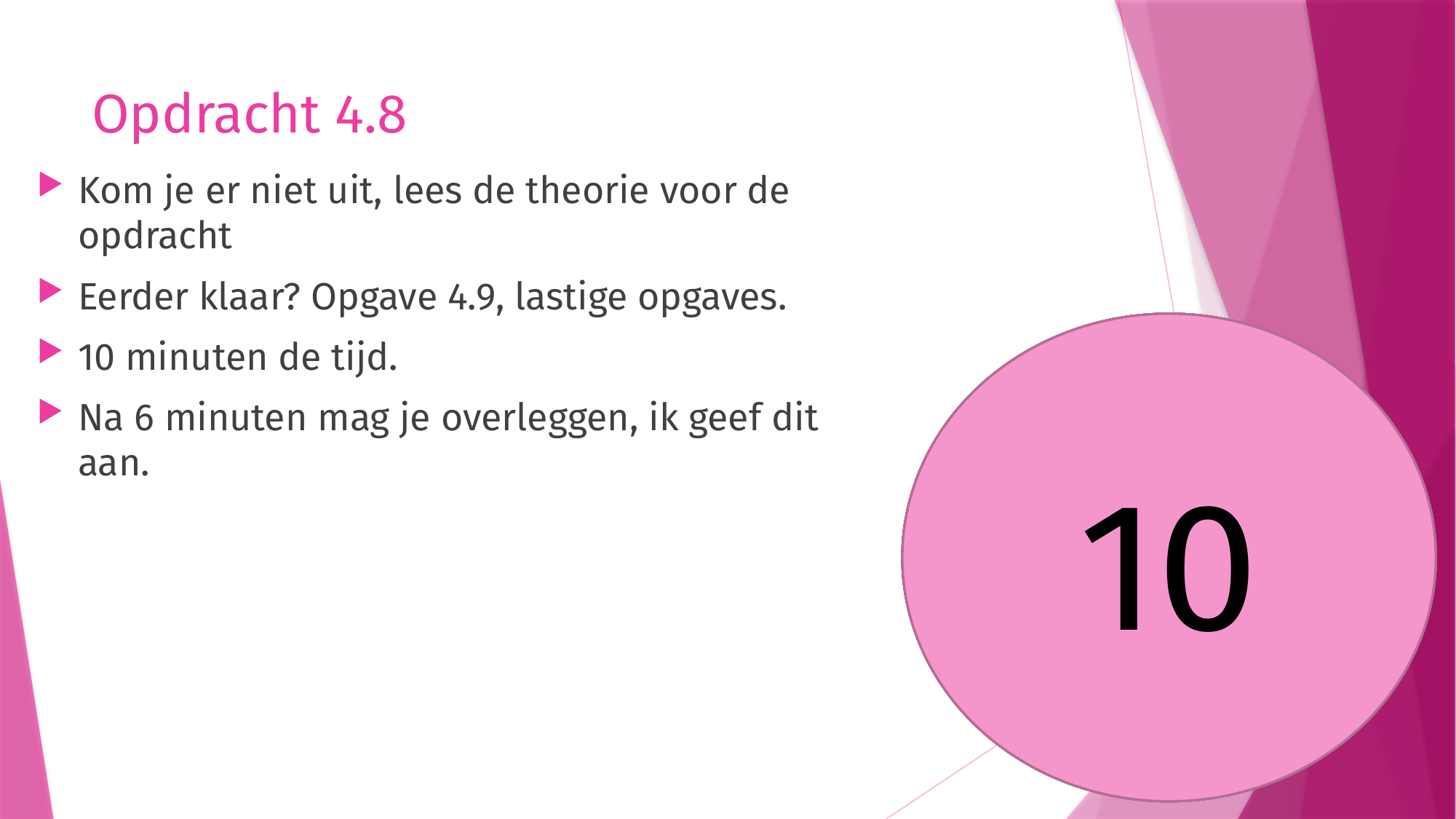

# Opdracht 4.8
Kom je er niet uit, lees de theorie voor de opdracht
Eerder klaar? Opgave 4.9, lastige opgaves.
10 minuten de tijd.
Na 6 minuten mag je overleggen, ik geef dit aan.
10
9
8
5
6
7
4
3
1
2